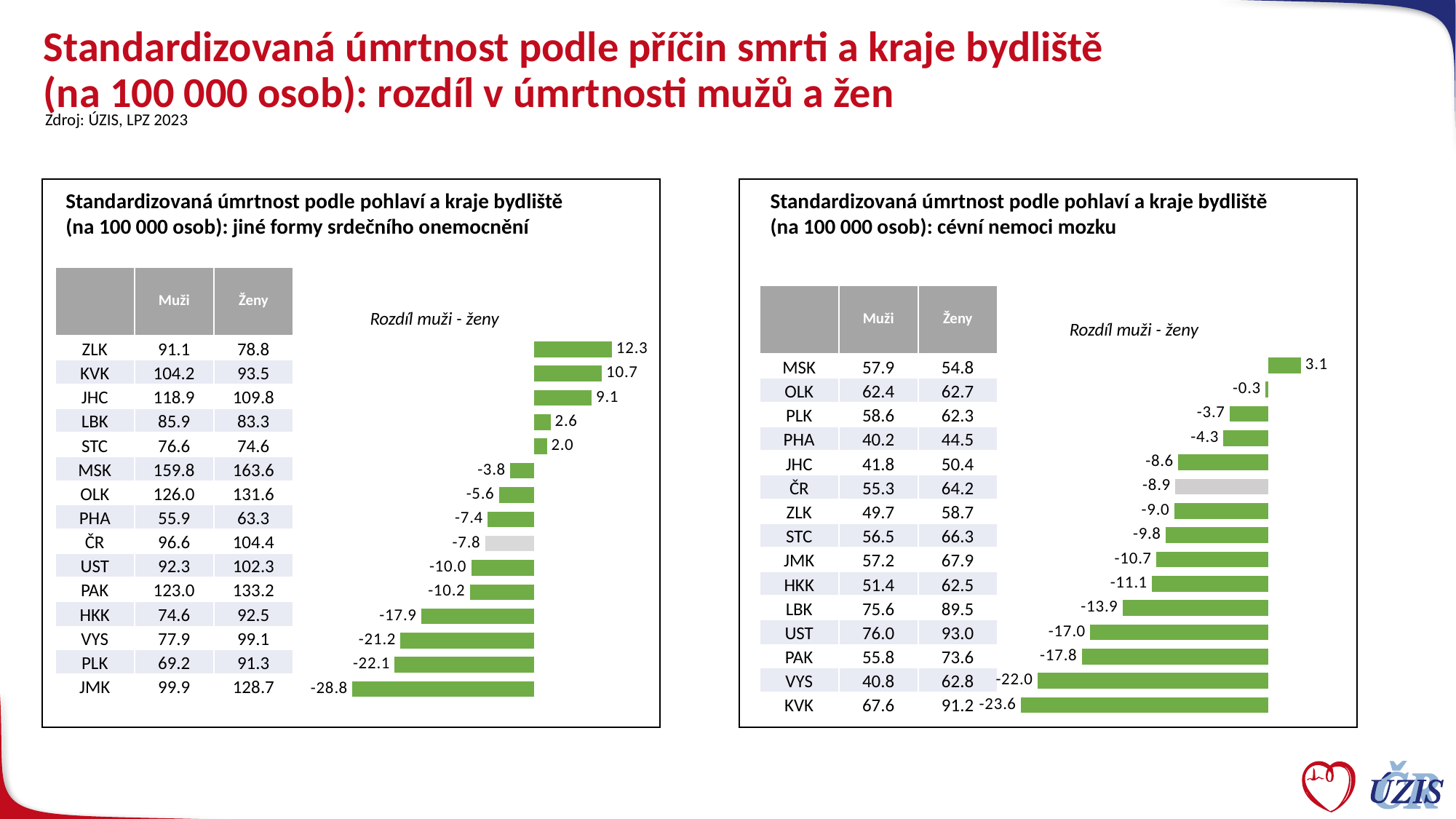

# Standardizovaná úmrtnost podle příčin smrti a kraje bydliště (na 100 000 osob): rozdíl v úmrtnosti mužů a žen
Zdroj: ÚZIS, LPZ 2023

Standardizovaná úmrtnost podle pohlaví a kraje bydliště
(na 100 000 osob): jiné formy srdečního onemocnění

Standardizovaná úmrtnost podle pohlaví a kraje bydliště
(na 100 000 osob): cévní nemoci mozku

|  | Muži | Ženy |
| --- | --- | --- |
| ZLK | 91.1 | 78.8 |
| KVK | 104.2 | 93.5 |
| JHC | 118.9 | 109.8 |
| LBK | 85.9 | 83.3 |
| STC | 76.6 | 74.6 |
| MSK | 159.8 | 163.6 |
| OLK | 126.0 | 131.6 |
| PHA | 55.9 | 63.3 |
| ČR | 96.6 | 104.4 |
| UST | 92.3 | 102.3 |
| PAK | 123.0 | 133.2 |
| HKK | 74.6 | 92.5 |
| VYS | 77.9 | 99.1 |
| PLK | 69.2 | 91.3 |
| JMK | 99.9 | 128.7 |
|  | Muži | Ženy |
| --- | --- | --- |
| MSK | 57.9 | 54.8 |
| OLK | 62.4 | 62.7 |
| PLK | 58.6 | 62.3 |
| PHA | 40.2 | 44.5 |
| JHC | 41.8 | 50.4 |
| ČR | 55.3 | 64.2 |
| ZLK | 49.7 | 58.7 |
| STC | 56.5 | 66.3 |
| JMK | 57.2 | 67.9 |
| HKK | 51.4 | 62.5 |
| LBK | 75.6 | 89.5 |
| UST | 76.0 | 93.0 |
| PAK | 55.8 | 73.6 |
| VYS | 40.8 | 62.8 |
| KVK | 67.6 | 91.2 |
Rozdíl muži - ženy
Rozdíl muži - ženy

### Chart

| Category | Sloupec1 |
|---|---|

### Chart

| Category | Sloupec1 |
|---|---|